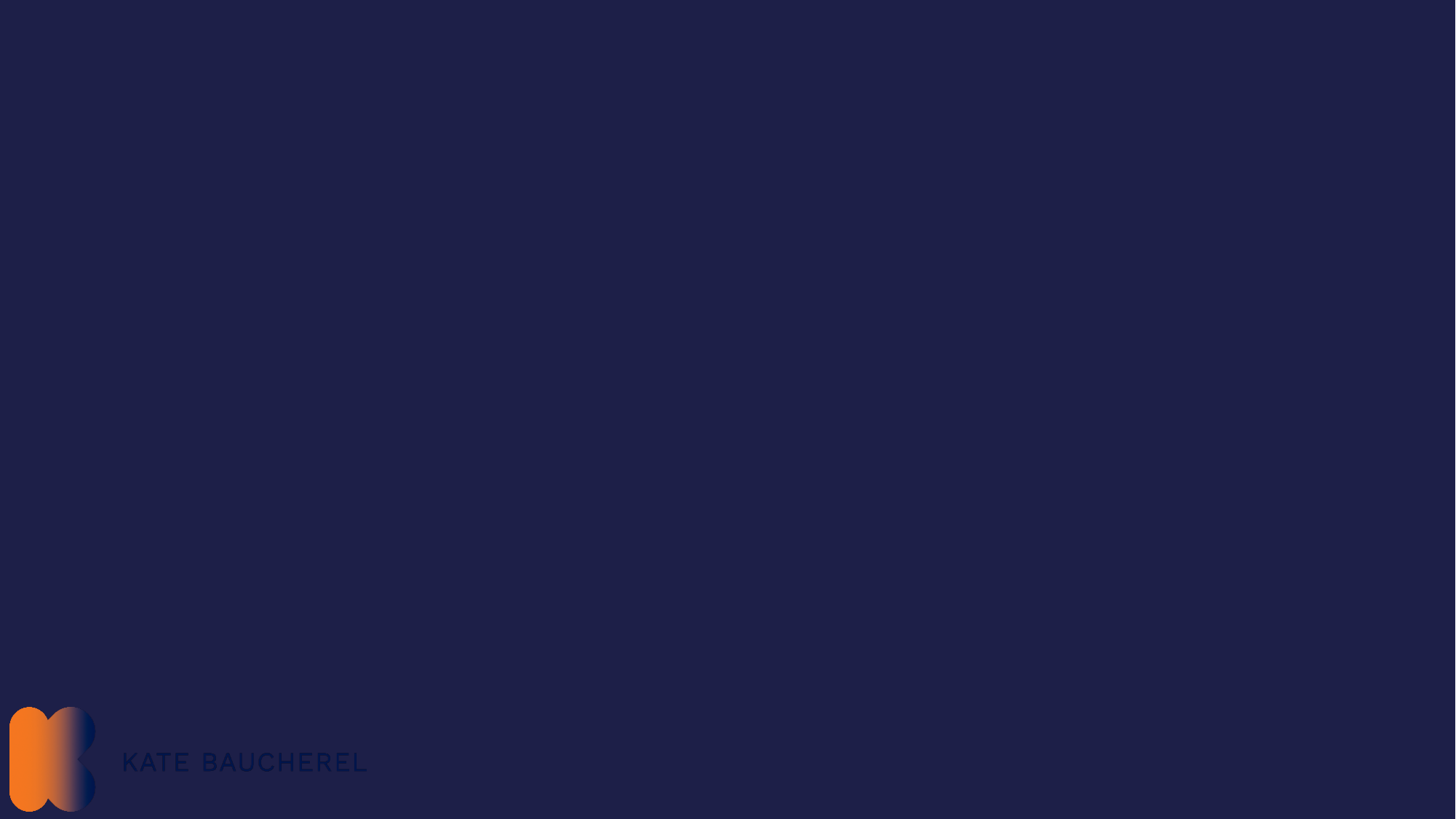

# A programmable digital title deed
It holds data identifying a unique asset
It confers specific rights on the owner (online and in the real world)
It is a unique piece of code that manages interaction with software applications
Every transaction involving an NFT is visible on its blockchain.
Anything unique and digital can either be an NFT in and of itself or use an NFT as its title deed.
Anything physical can use an NFT as a digital twin or title deed.